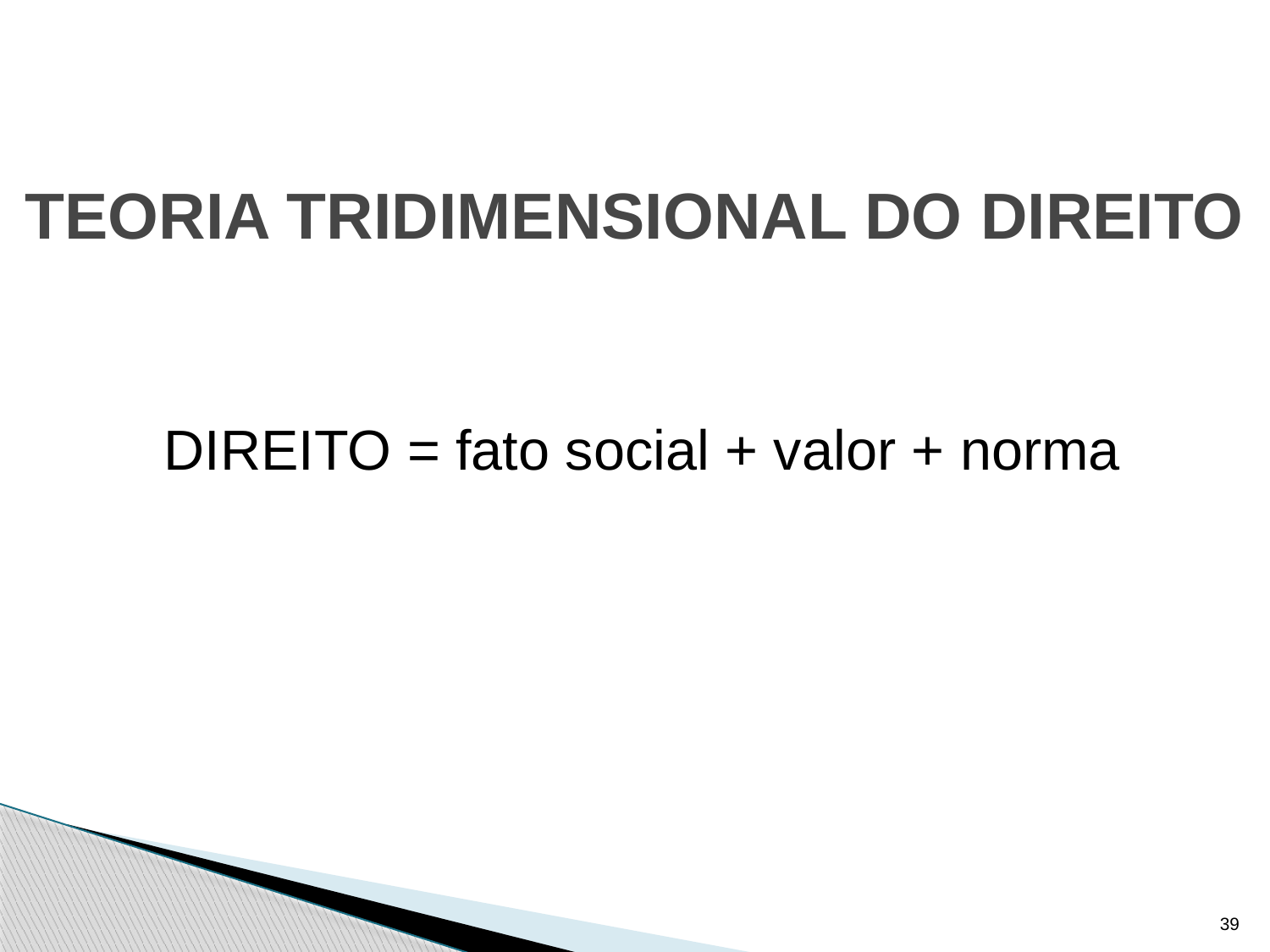

# TEORIA TRIDIMENSIONAL DO DIREITO

DIREITO = fato social + valor + norma
39